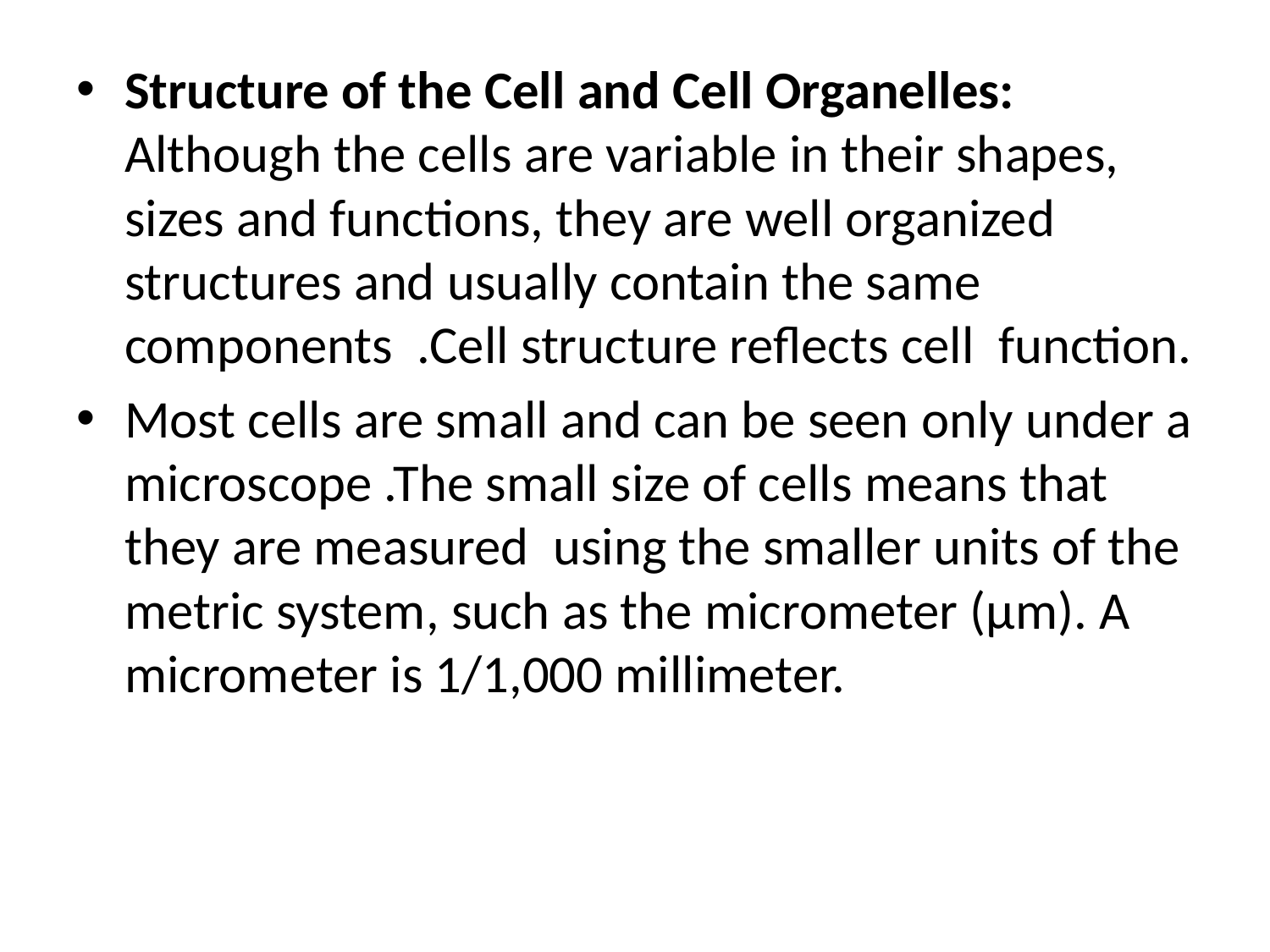

#
Structure of the Cell and Cell Organelles: Although the cells are variable in their shapes, sizes and functions, they are well organized structures and usually contain the same components  .Cell structure reflects cell  function.
Most cells are small and can be seen only under a microscope .The small size of cells means that they are measured  using the smaller units of the metric system, such as the micrometer (μm). A micrometer is 1/1,000 millimeter.